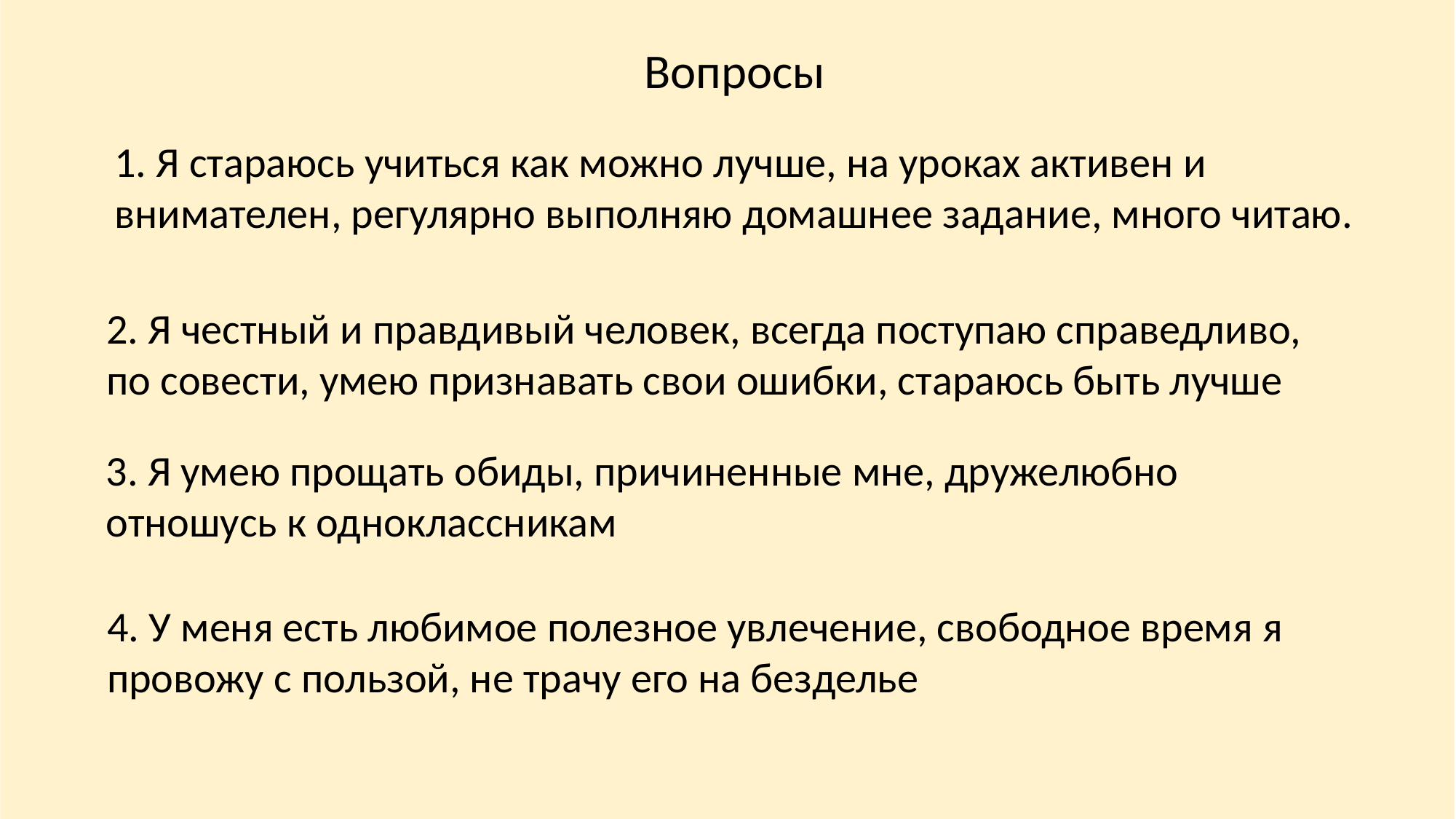

Вопросы
1. Я стараюсь учиться как можно лучше, на уроках активен и внимателен, регулярно выполняю домашнее задание, много читаю.
1. Я стараюсь учиться как можно лучше, на уроках активен и внимателен, регулярно выполняю домашнее задание, много читаю.
2. Я честный и правдивый человек, всегда поступаю справедливо, по совести, умею признавать свои ошибки, стараюсь быть лучше
Текст слайда
3. Я умею прощать обиды, причиненные мне, дружелюбно отношусь к одноклассникам
4. У меня есть любимое полезное увлечение, свободное время я провожу с пользой, не трачу его на безделье